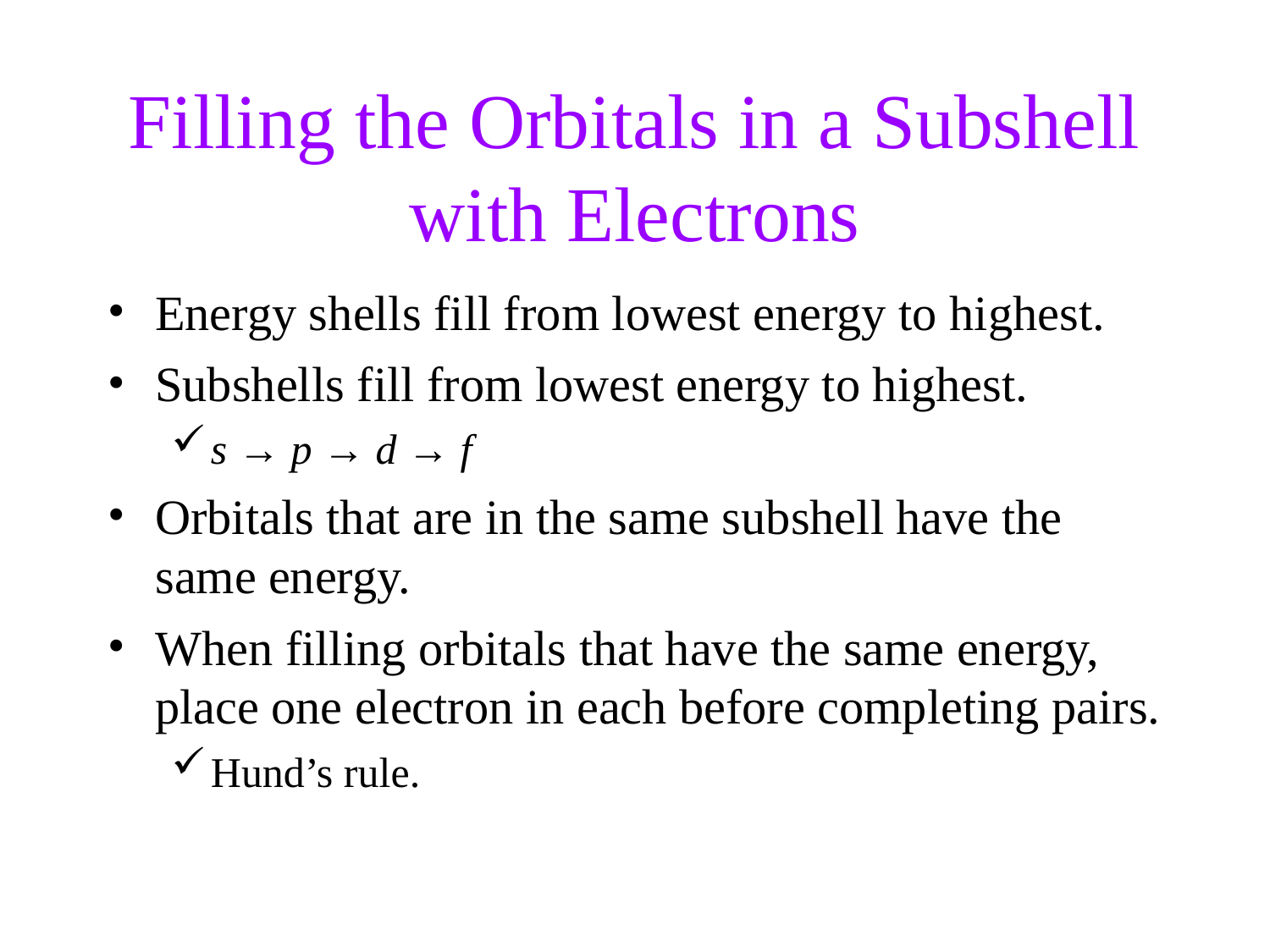

Filling the Orbitals in a Subshell
with Electrons
Energy shells fill from lowest energy to highest.
Subshells fill from lowest energy to highest.
s → p → d → f
Orbitals that are in the same subshell have the same energy.
When filling orbitals that have the same energy, place one electron in each before completing pairs.
Hund’s rule.